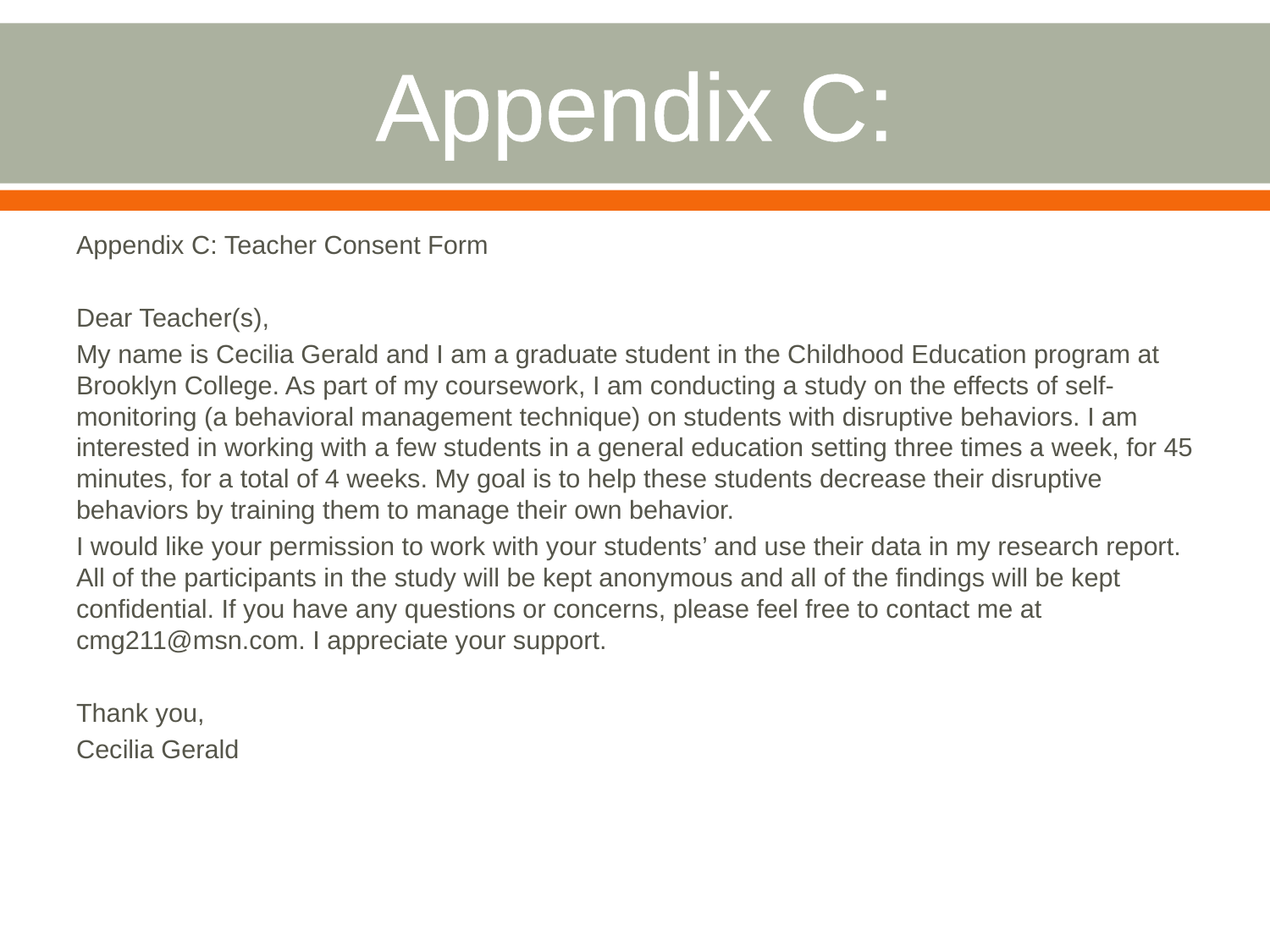

# Appendix C:
Appendix C: Teacher Consent Form

Dear Teacher(s),
My name is Cecilia Gerald and I am a graduate student in the Childhood Education program at Brooklyn College. As part of my coursework, I am conducting a study on the effects of self-monitoring (a behavioral management technique) on students with disruptive behaviors. I am interested in working with a few students in a general education setting three times a week, for 45 minutes, for a total of 4 weeks. My goal is to help these students decrease their disruptive behaviors by training them to manage their own behavior.
I would like your permission to work with your students’ and use their data in my research report. All of the participants in the study will be kept anonymous and all of the findings will be kept confidential. If you have any questions or concerns, please feel free to contact me at cmg211@msn.com. I appreciate your support.

Thank you,
Cecilia Gerald